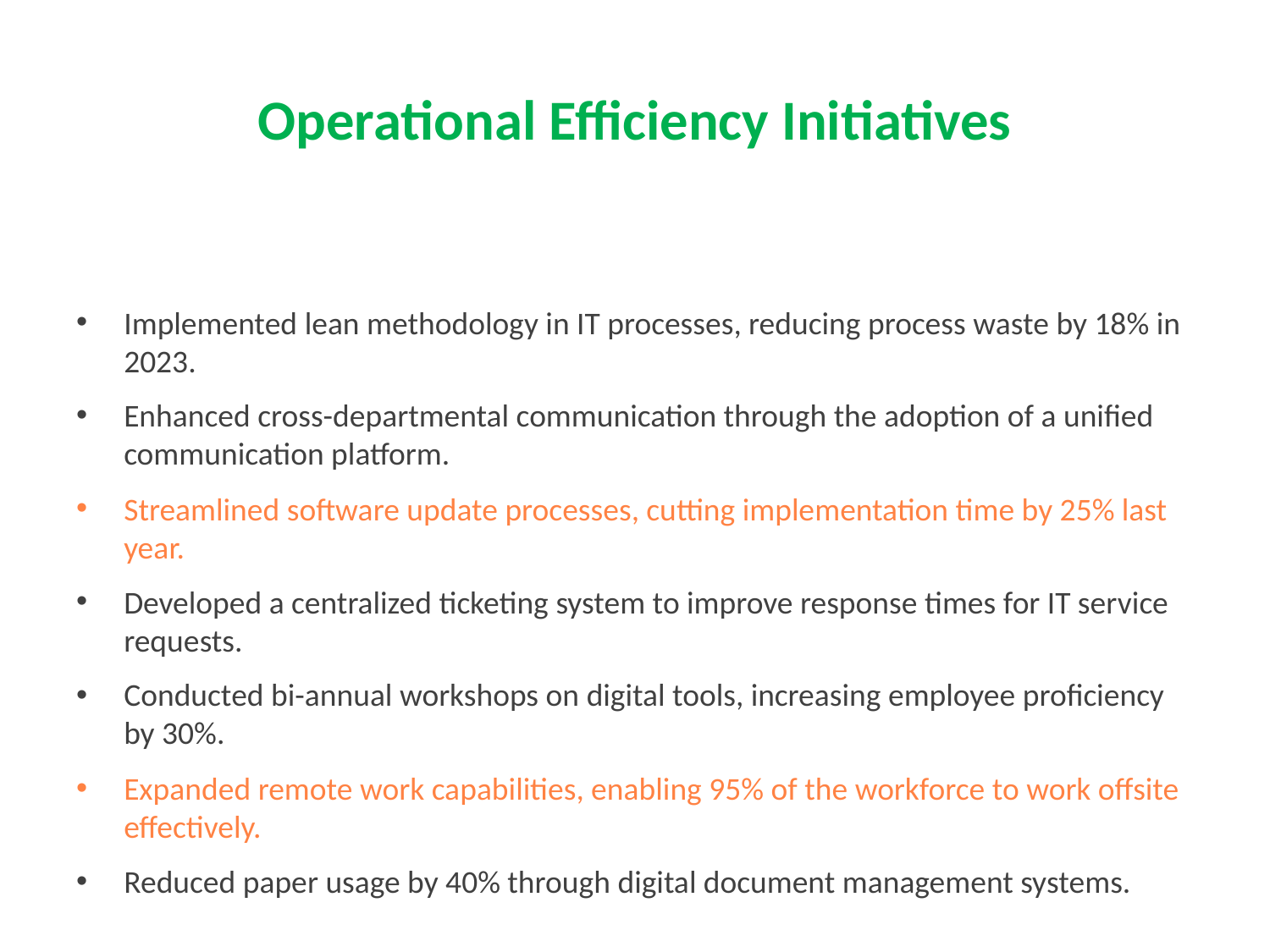

# Operational Efficiency Initiatives

Implemented lean methodology in IT processes, reducing process waste by 18% in 2023.
Enhanced cross-departmental communication through the adoption of a unified communication platform.
Streamlined software update processes, cutting implementation time by 25% last year.
Developed a centralized ticketing system to improve response times for IT service requests.
Conducted bi-annual workshops on digital tools, increasing employee proficiency by 30%.
Expanded remote work capabilities, enabling 95% of the workforce to work offsite effectively.
Reduced paper usage by 40% through digital document management systems.